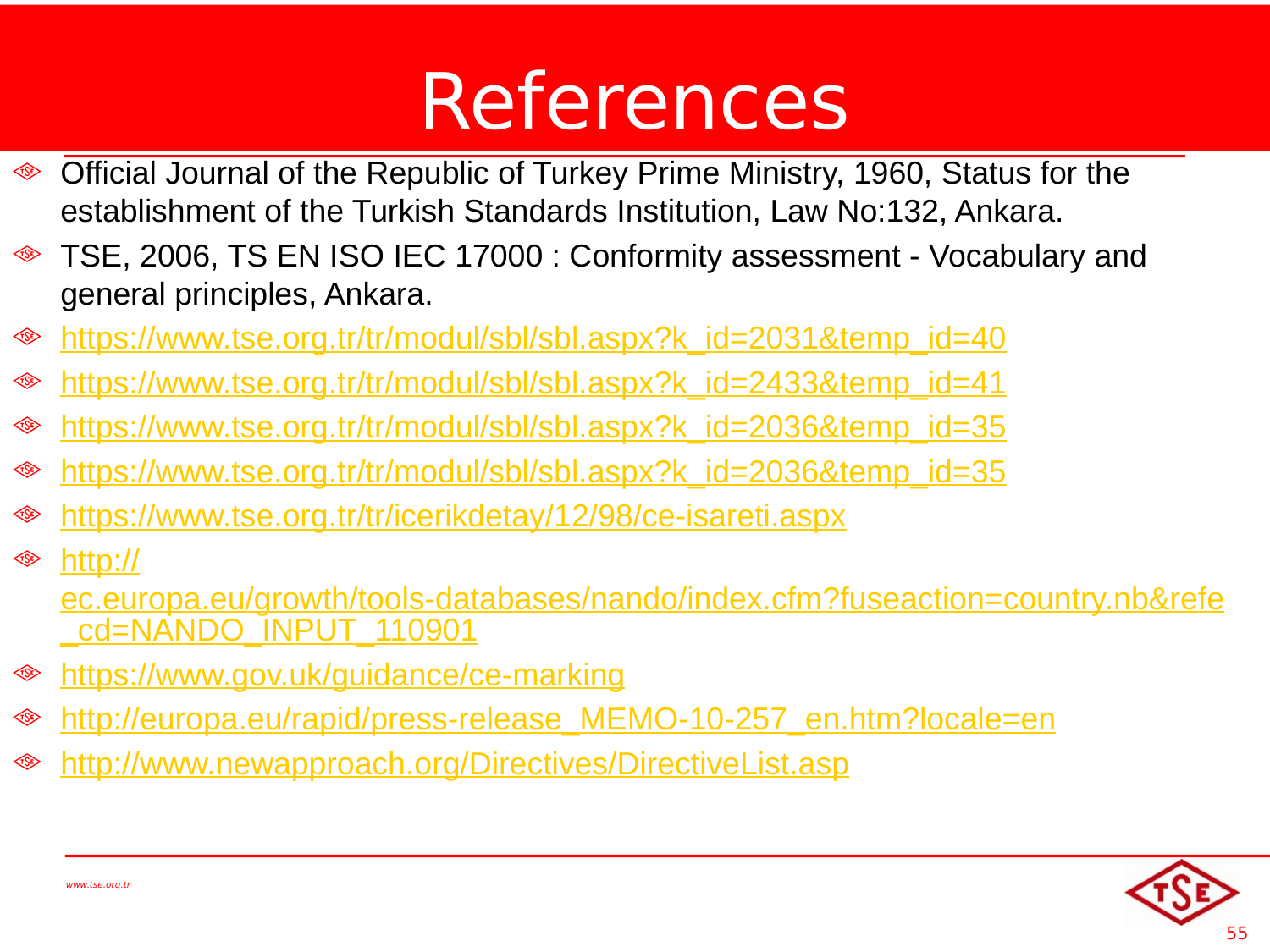

# References
Official Journal of the Republic of Turkey Prime Ministry, 1960, Status for the establishment of the Turkish Standards Institution, Law No:132, Ankara.
TSE, 2006, TS EN ISO IEC 17000 : Conformity assessment - Vocabulary and general principles, Ankara.
https://www.tse.org.tr/tr/modul/sbl/sbl.aspx?k_id=2031&temp_id=40
https://www.tse.org.tr/tr/modul/sbl/sbl.aspx?k_id=2433&temp_id=41
https://www.tse.org.tr/tr/modul/sbl/sbl.aspx?k_id=2036&temp_id=35
https://www.tse.org.tr/tr/modul/sbl/sbl.aspx?k_id=2036&temp_id=35
https://www.tse.org.tr/tr/icerikdetay/12/98/ce-isareti.aspx
http://ec.europa.eu/growth/tools-databases/nando/index.cfm?fuseaction=country.nb&refe_cd=NANDO_INPUT_110901
https://www.gov.uk/guidance/ce-marking
http://europa.eu/rapid/press-release_MEMO-10-257_en.htm?locale=en
http://www.newapproach.org/Directives/DirectiveList.asp

www.tse.org.tr
55